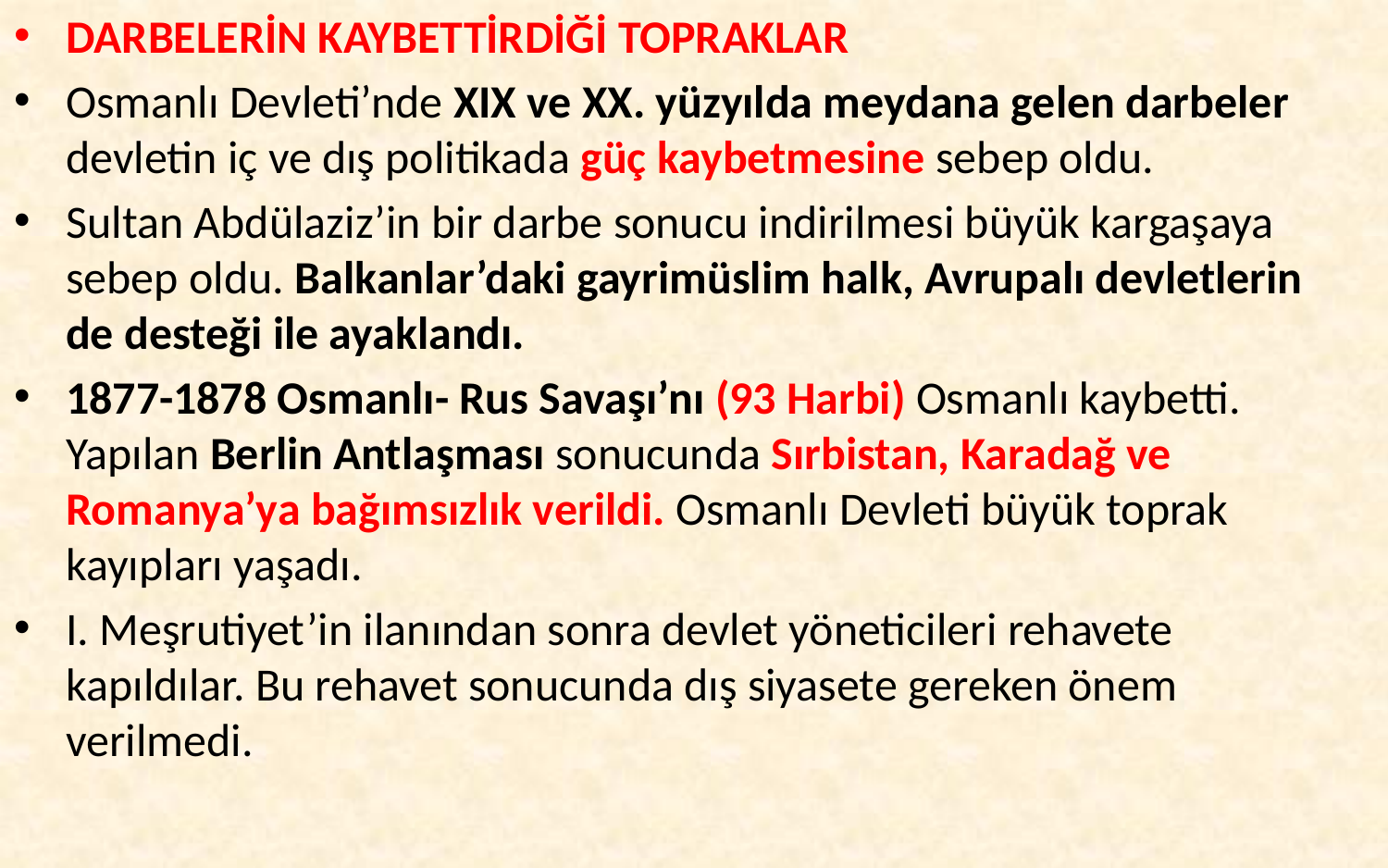

DARBELERİN KAYBETTİRDİĞİ TOPRAKLAR
Osmanlı Devleti’nde XIX ve XX. yüzyılda meydana gelen darbeler devletin iç ve dış politikada güç kaybetmesine sebep oldu.
Sultan Abdülaziz’in bir darbe sonucu indirilmesi büyük kargaşaya sebep oldu. Balkanlar’daki gayrimüslim halk, Avrupalı devletlerin de desteği ile ayaklandı.
1877-1878 Osmanlı- Rus Savaşı’nı (93 Harbi) Osmanlı kaybetti. Yapılan Berlin Antlaşması sonucunda Sırbistan, Karadağ ve Romanya’ya bağımsızlık verildi. Osmanlı Devleti büyük toprak kayıpları yaşadı.
I. Meşrutiyet’in ilanından sonra devlet yöneticileri rehavete kapıldılar. Bu rehavet sonucunda dış siyasete gereken önem verilmedi.